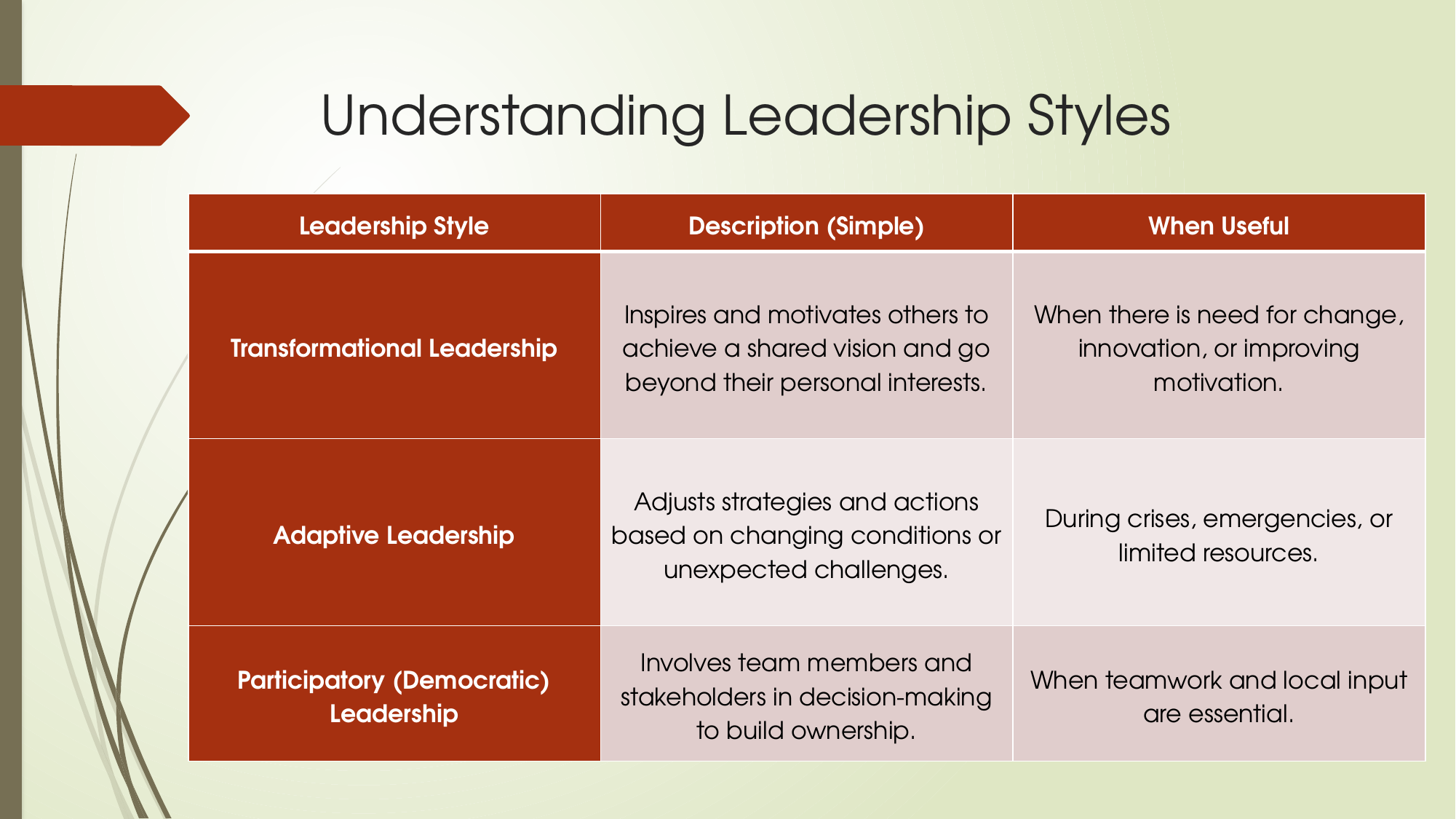

# Understanding Leadership Styles
| Leadership Style | Description (Simple) | When Useful |
| --- | --- | --- |
| Transformational Leadership | Inspires and motivates others to achieve a shared vision and go beyond their personal interests. | When there is need for change, innovation, or improving motivation. |
| Adaptive Leadership | Adjusts strategies and actions based on changing conditions or unexpected challenges. | During crises, emergencies, or limited resources. |
| Participatory (Democratic) Leadership | Involves team members and stakeholders in decision-making to build ownership. | When teamwork and local input are essential. |